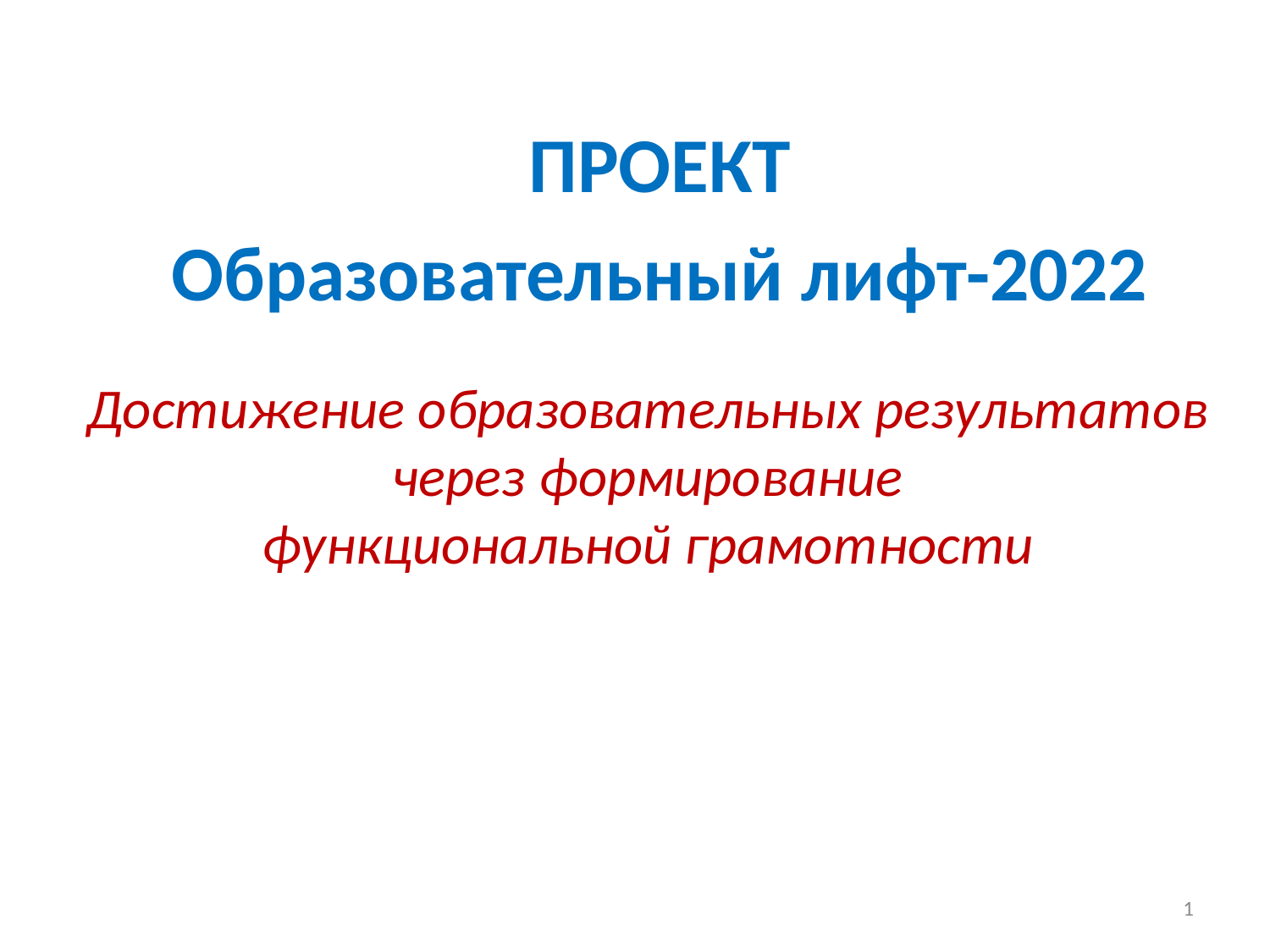

ПРОЕКТ
Образовательный лифт-2022
Достижение образовательных результатов
через формирование
функциональной грамотности
1